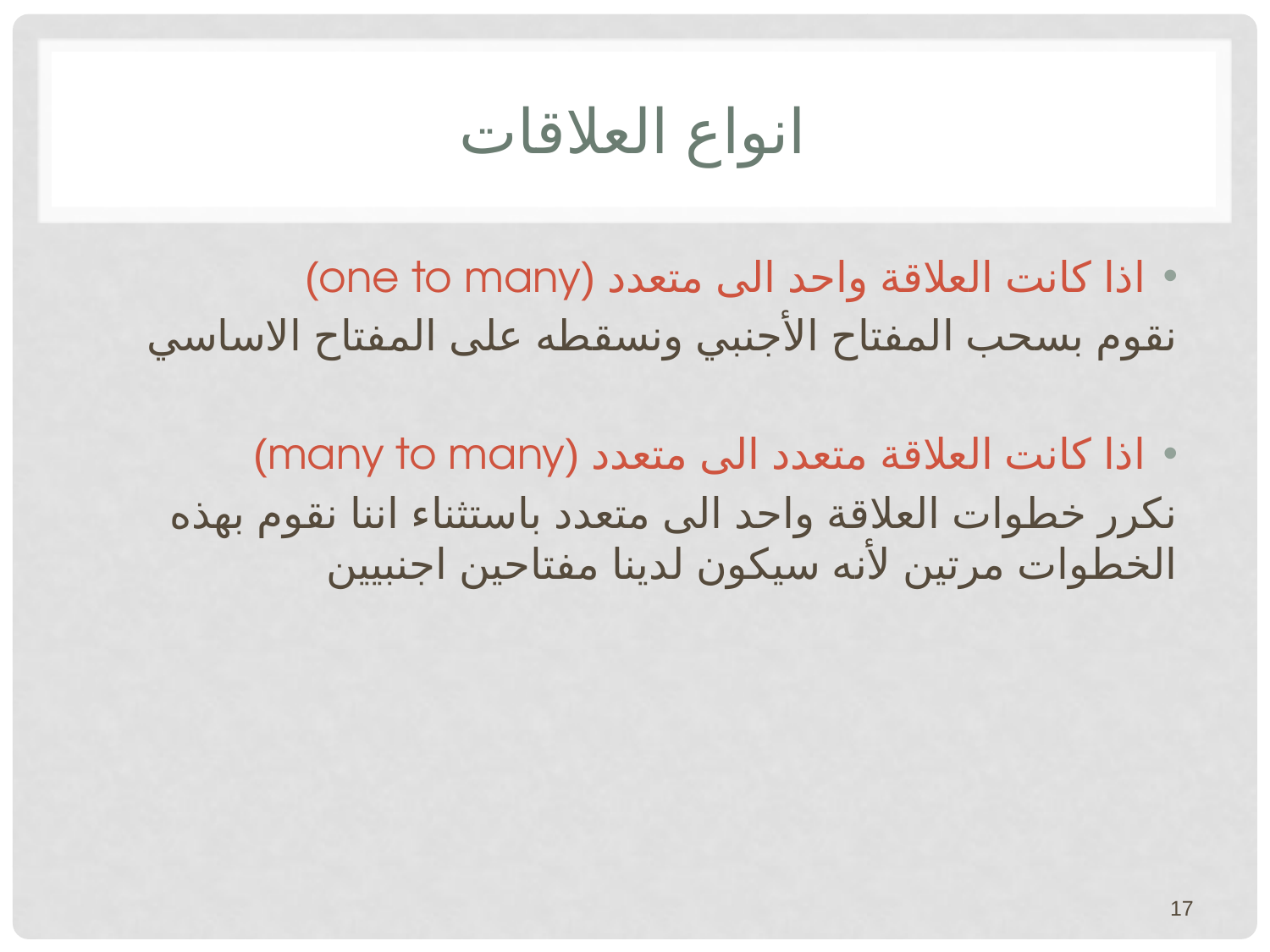

# انواع العلاقات
اذا كانت العلاقة واحد الى متعدد (one to many)
نقوم بسحب المفتاح الأجنبي ونسقطه على المفتاح الاساسي

اذا كانت العلاقة متعدد الى متعدد (many to many)
نكرر خطوات العلاقة واحد الى متعدد باستثناء اننا نقوم بهذه الخطوات مرتين لأنه سيكون لدينا مفتاحين اجنبيين
17